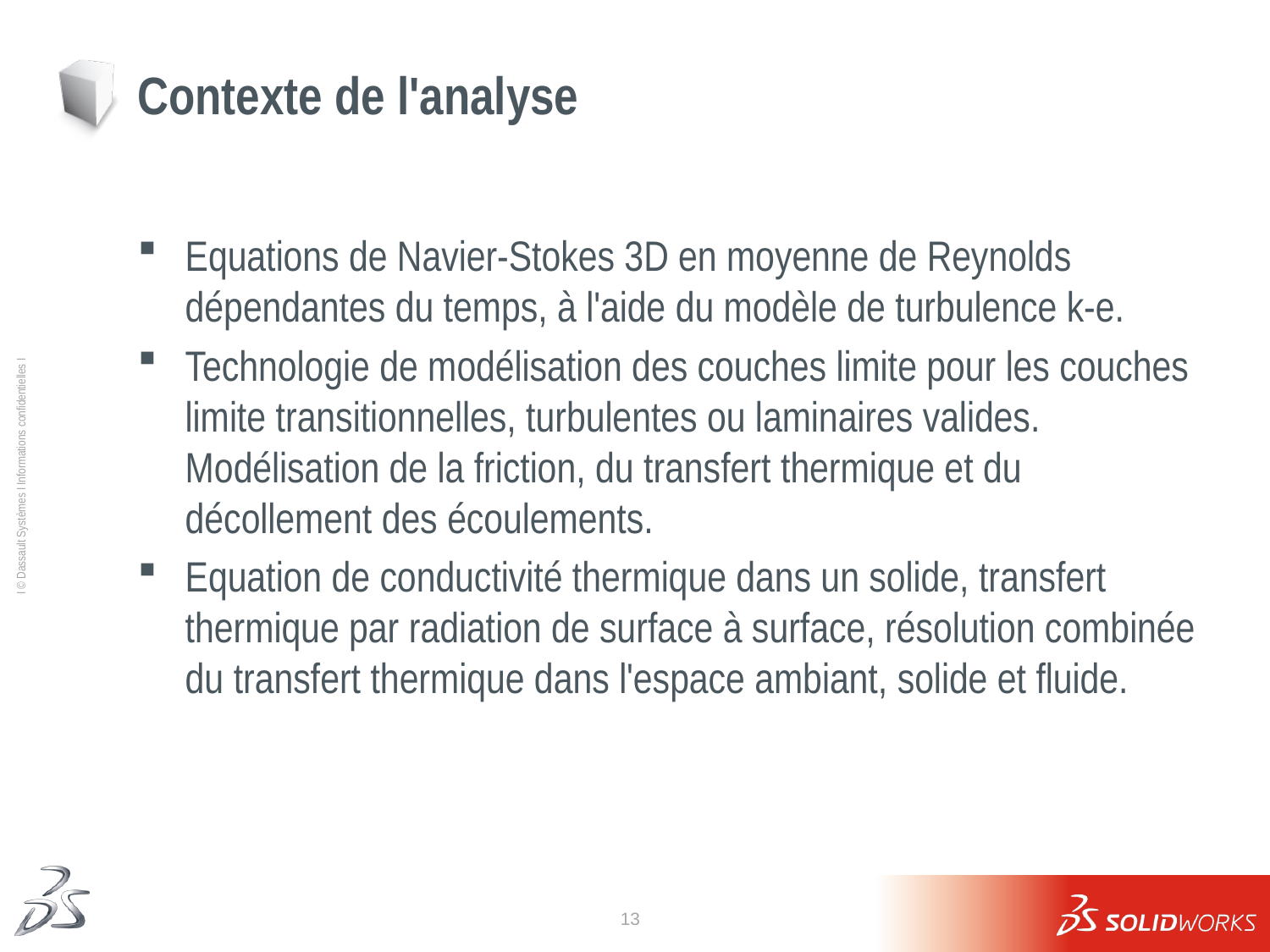

# Contexte de l'analyse
Equations de Navier-Stokes 3D en moyenne de Reynolds dépendantes du temps, à l'aide du modèle de turbulence k-e.
Technologie de modélisation des couches limite pour les couches limite transitionnelles, turbulentes ou laminaires valides. Modélisation de la friction, du transfert thermique et du décollement des écoulements.
Equation de conductivité thermique dans un solide, transfert thermique par radiation de surface à surface, résolution combinée du transfert thermique dans l'espace ambiant, solide et fluide.